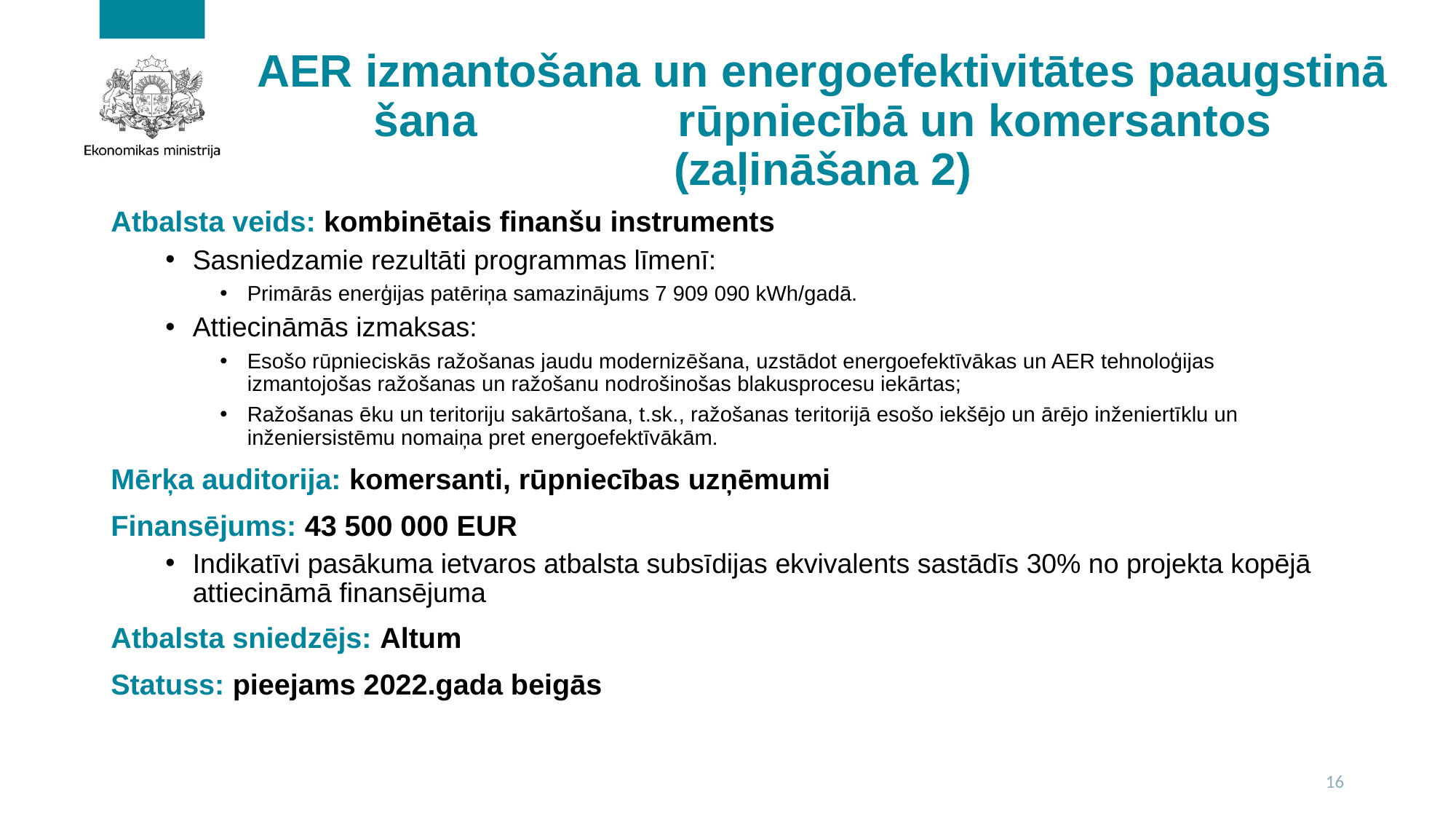

# AER izmantošana un energoefektivitātes paaugstināšana                rūpniecībā un komersantos (zaļināšana 2)
Atbalsta veids: kombinētais finanšu instruments
Sasniedzamie rezultāti programmas līmenī:
Primārās enerģijas patēriņa samazinājums 7 909 090 kWh/gadā.
Attiecināmās izmaksas:
Esošo rūpnieciskās ražošanas jaudu modernizēšana, uzstādot energoefektīvākas un AER tehnoloģijas izmantojošas ražošanas un ražošanu nodrošinošas blakusprocesu iekārtas;
Ražošanas ēku un teritoriju sakārtošana, t.sk., ražošanas teritorijā esošo iekšējo un ārējo inženiertīklu un inženiersistēmu nomaiņa pret energoefektīvākām.
Mērķa auditorija: komersanti, rūpniecības uzņēmumi
Finansējums: 43 500 000 EUR
Indikatīvi pasākuma ietvaros atbalsta subsīdijas ekvivalents sastādīs 30% no projekta kopējā attiecināmā finansējuma
Atbalsta sniedzējs: Altum
Statuss: pieejams 2022.gada beigās
16